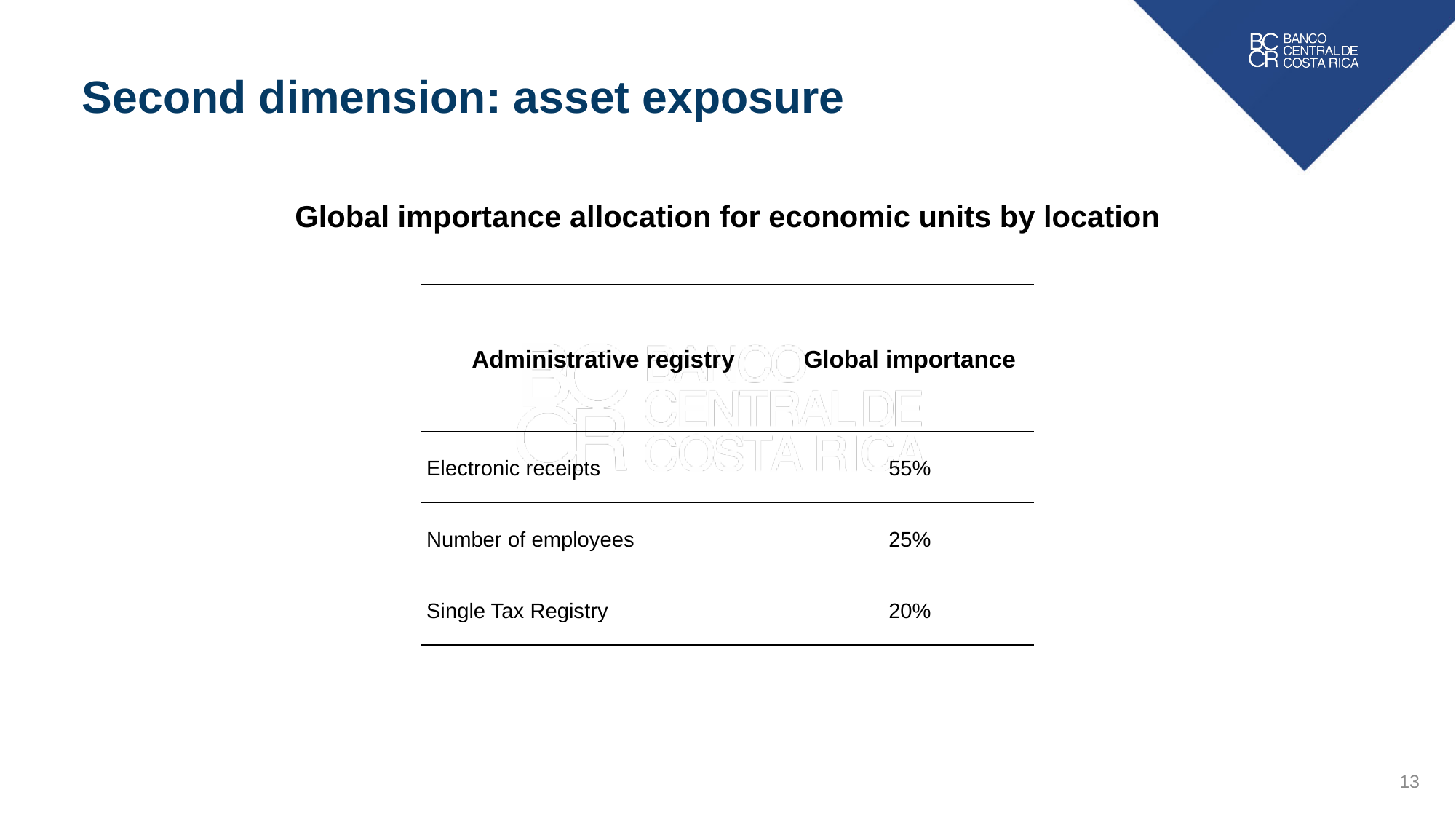

Second dimension: asset exposure
Global importance allocation for economic units by location

| Administrative registry | Global importance |
| --- | --- |
| Electronic receipts | 55% |
| Number of employees | 25% |
| Single Tax Registry | 20% |
13